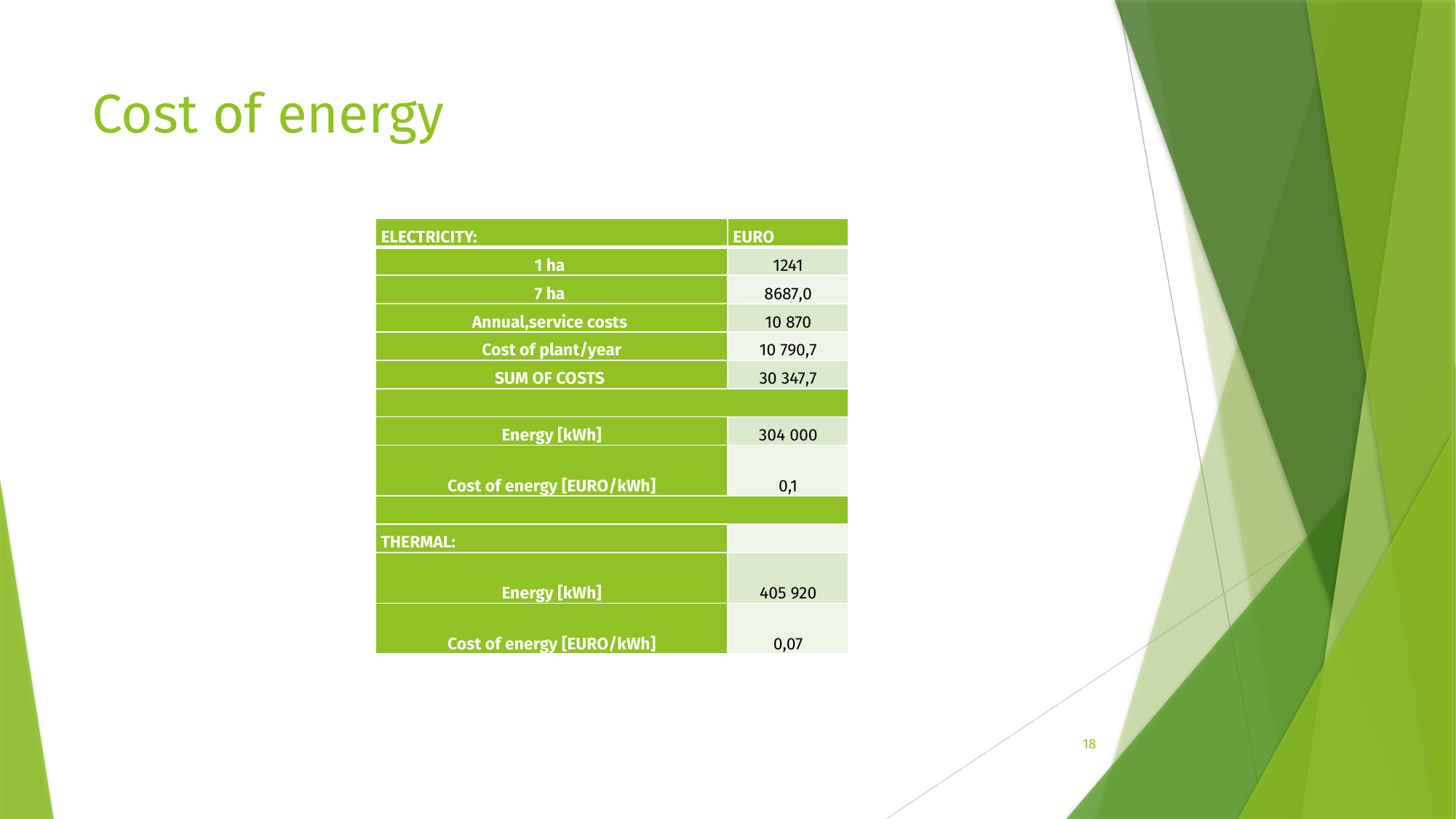

# Cost of energy
| ELECTRICITY: | EURO |
| --- | --- |
| 1 ha | 1241 |
| 7 ha | 8687,0 |
| Annual,service costs | 10 870 |
| Cost of plant/year | 10 790,7 |
| SUM OF COSTS | 30 347,7 |
|  |  |
| Energy [kWh] | 304 000 |
| Cost of energy [EURO/kWh] | 0,1 |
|  |  |
| THERMAL: |  |
| Energy [kWh] | 405 920 |
| Cost of energy [EURO/kWh] | 0,07 |
18